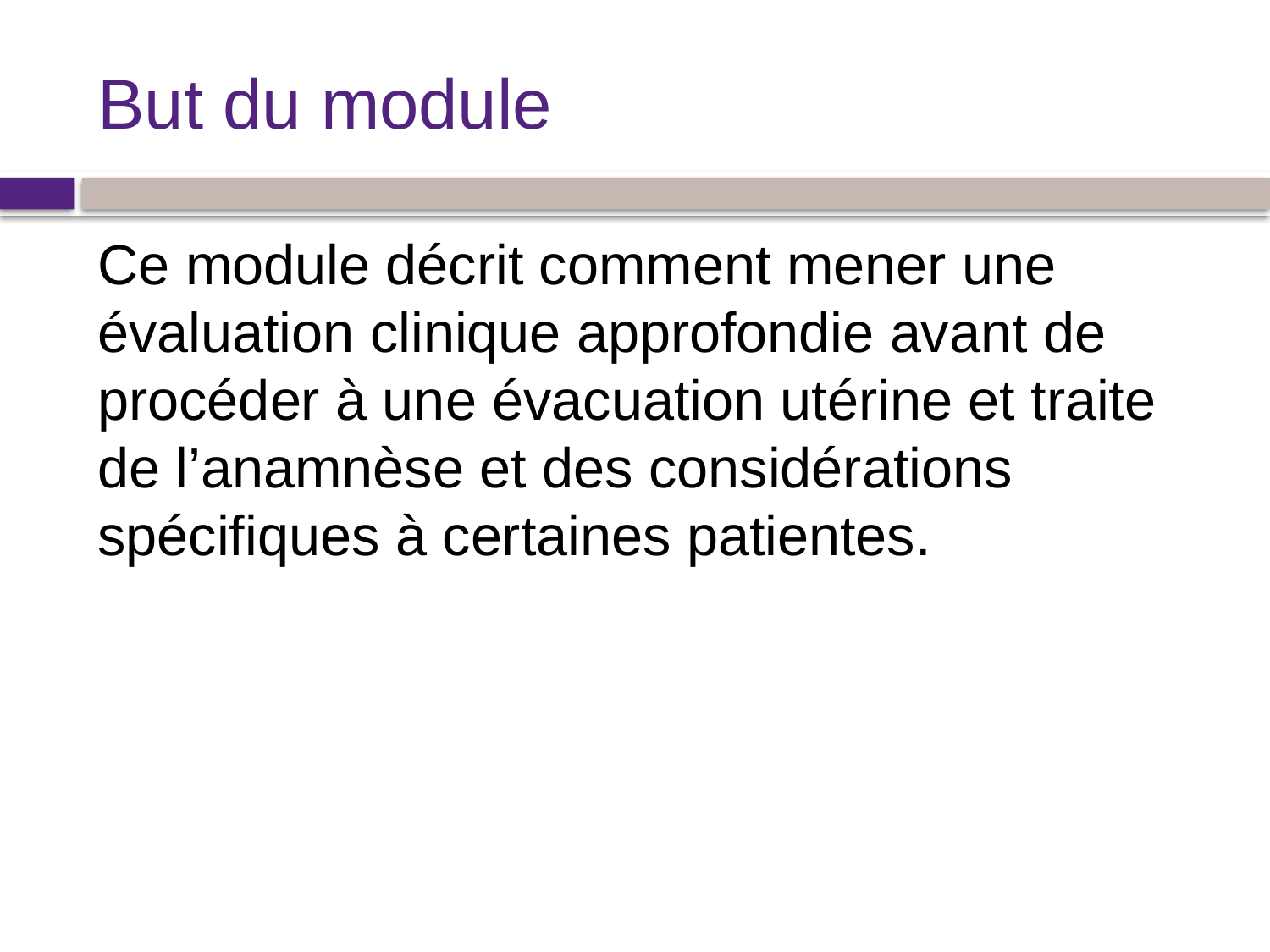

# But du module
Ce module décrit comment mener une évaluation clinique approfondie avant de procéder à une évacuation utérine et traite de l’anamnèse et des considérations spécifiques à certaines patientes.